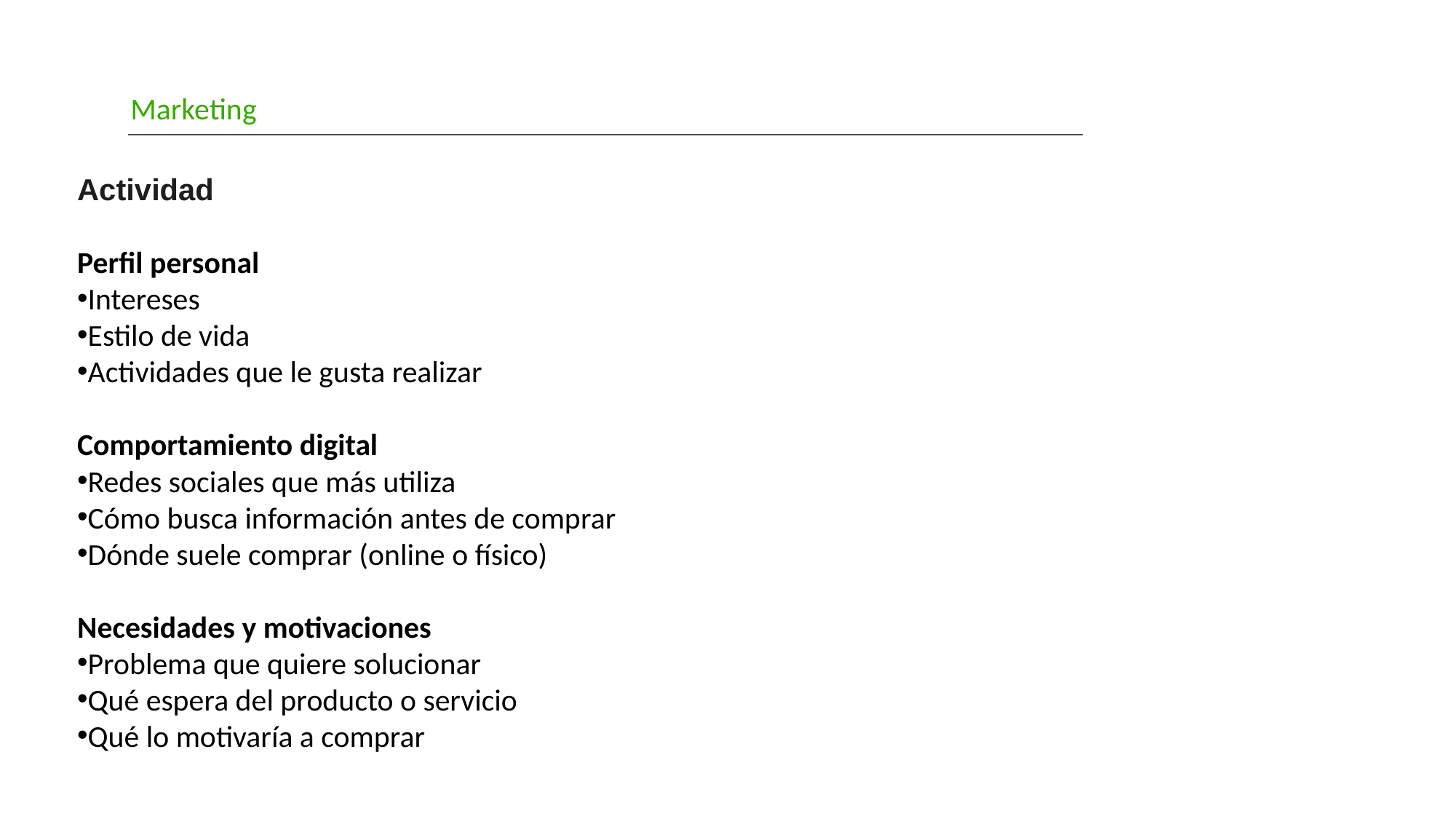

Marketing
Actividad

Perfil personal
Intereses
Estilo de vida
Actividades que le gusta realizar

Comportamiento digital
Redes sociales que más utiliza
Cómo busca información antes de comprar
Dónde suele comprar (online o físico)

Necesidades y motivaciones
Problema que quiere solucionar
Qué espera del producto o servicio
Qué lo motivaría a comprar

.